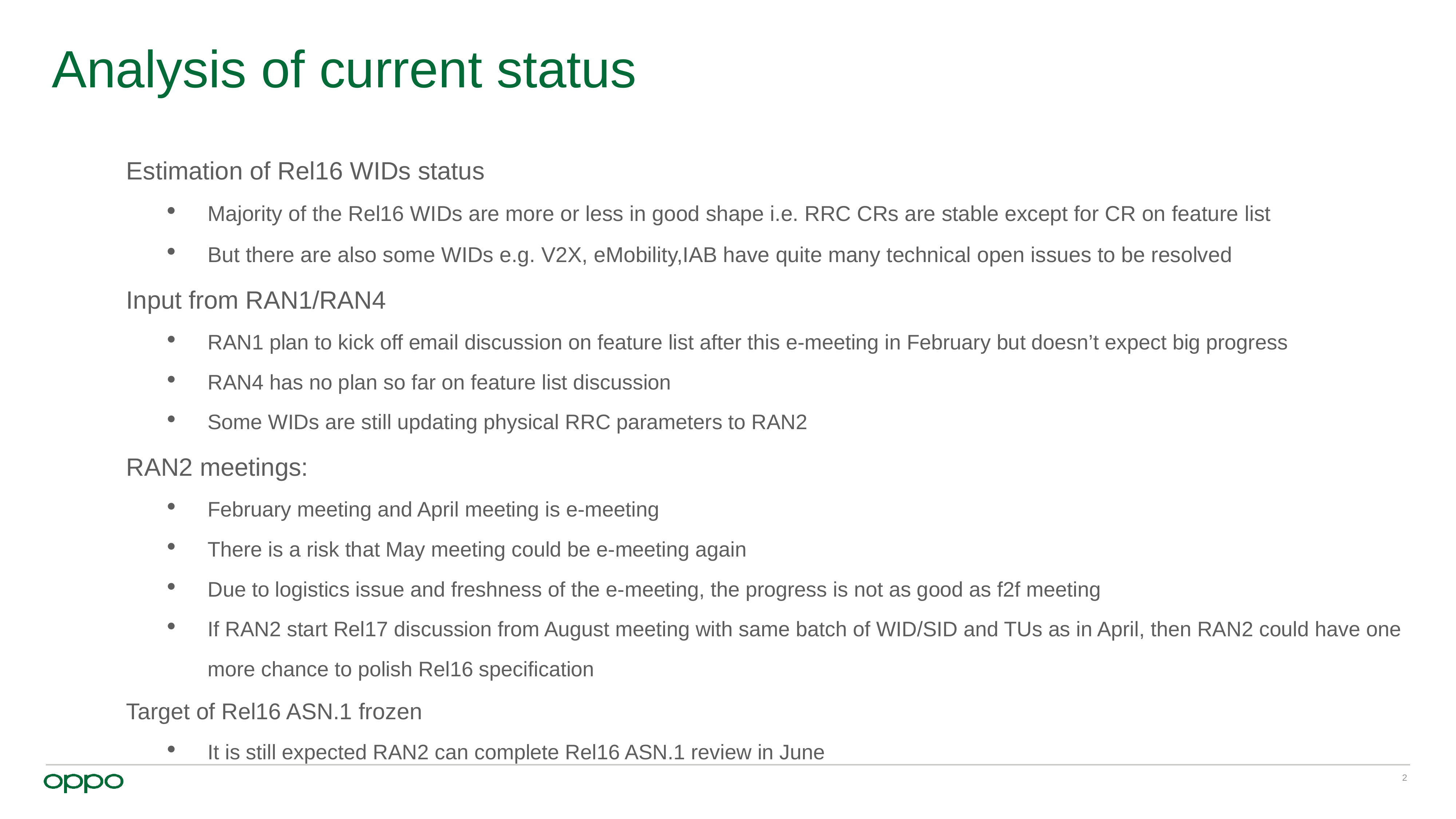

# Analysis of current status
Estimation of Rel16 WIDs status
Majority of the Rel16 WIDs are more or less in good shape i.e. RRC CRs are stable except for CR on feature list
But there are also some WIDs e.g. V2X, eMobility,IAB have quite many technical open issues to be resolved
Input from RAN1/RAN4
RAN1 plan to kick off email discussion on feature list after this e-meeting in February but doesn’t expect big progress
RAN4 has no plan so far on feature list discussion
Some WIDs are still updating physical RRC parameters to RAN2
RAN2 meetings:
February meeting and April meeting is e-meeting
There is a risk that May meeting could be e-meeting again
Due to logistics issue and freshness of the e-meeting, the progress is not as good as f2f meeting
If RAN2 start Rel17 discussion from August meeting with same batch of WID/SID and TUs as in April, then RAN2 could have one more chance to polish Rel16 specification
Target of Rel16 ASN.1 frozen
It is still expected RAN2 can complete Rel16 ASN.1 review in June